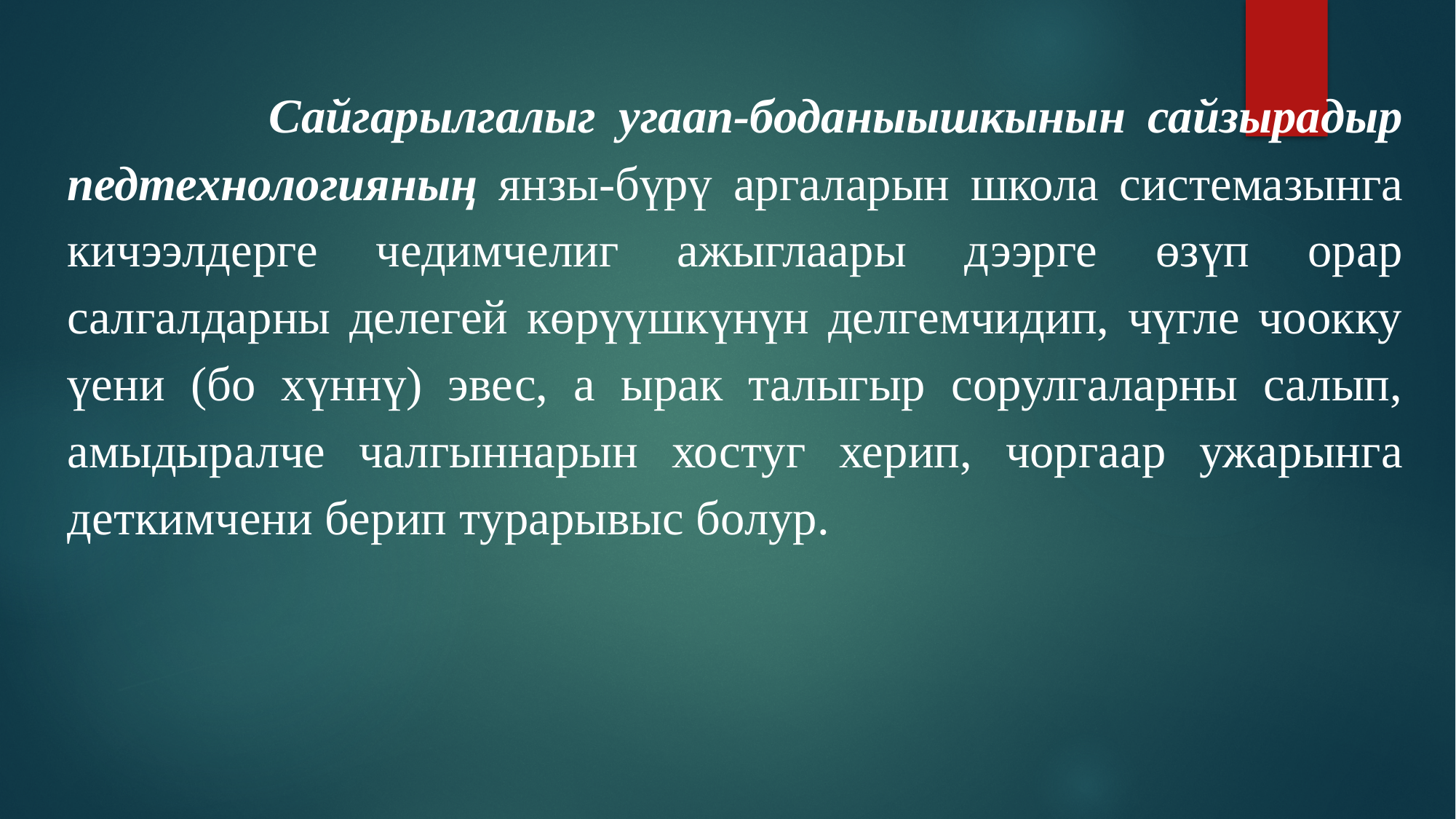

Сайгарылгалыг угаап-боданыышкынын сайзырадыр педтехнологияныӊ янзы-бүрү аргаларын школа системазынга кичээлдерге чедимчелиг ажыглаары дээрге өзүп орар салгалдарны делегей көрүүшкүнүн делгемчидип, чүгле чоокку үени (бо хүннү) эвес, а ырак талыгыр сорулгаларны салып, амыдыралче чалгыннарын хостуг херип, чоргаар ужарынга деткимчени берип турарывыс болур.